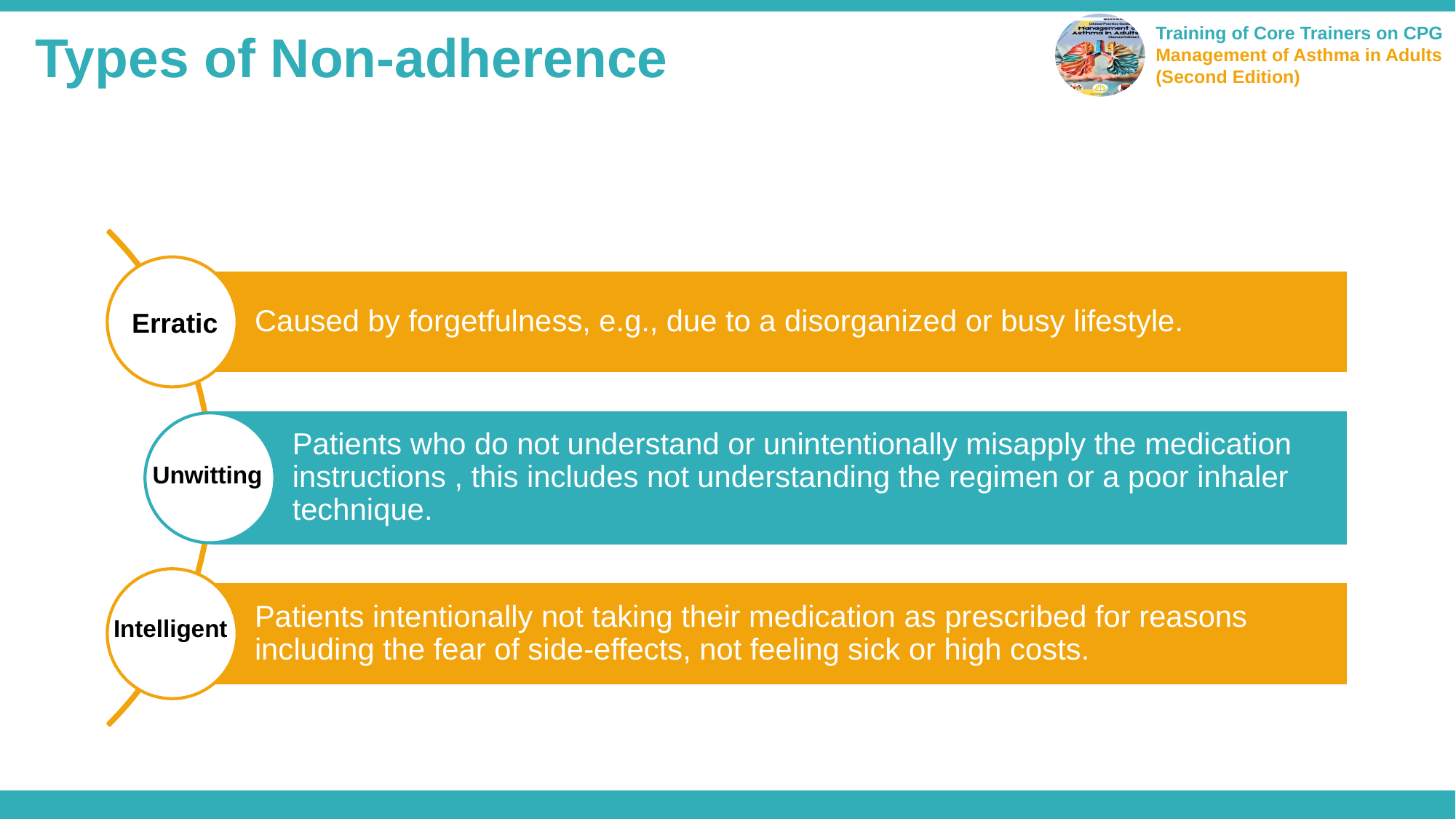

Types of Non-adherence
Caused by forgetfulness, e.g., due to a disorganized or busy lifestyle.
Patients who do not understand or unintentionally misapply the medication instructions , this includes not understanding the regimen or a poor inhaler technique.
Patients intentionally not taking their medication as prescribed for reasons including the fear of side-effects, not feeling sick or high costs.
Erratic
Unwitting
Intelligent